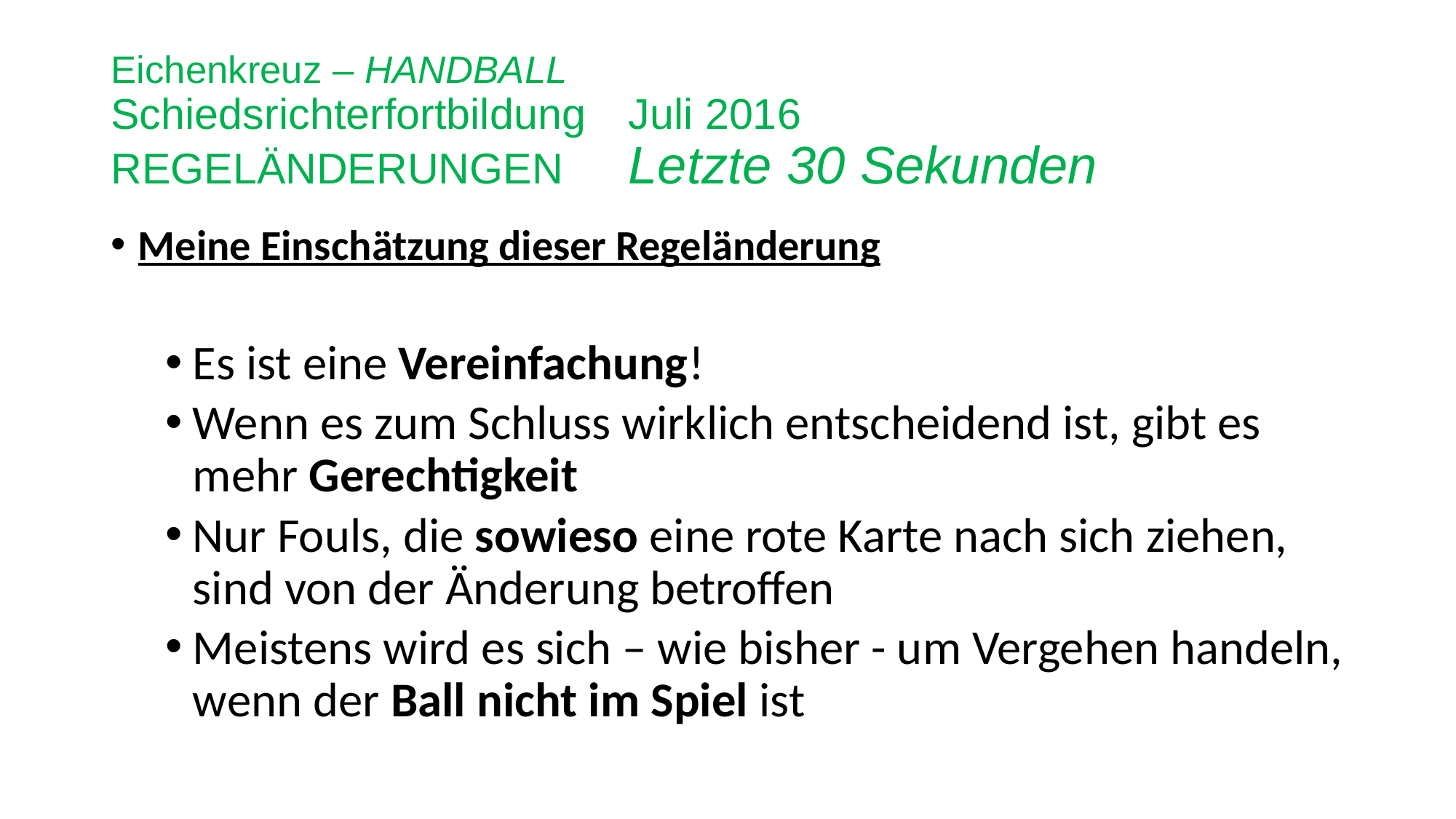

# Eichenkreuz – HANDBALL Schiedsrichterfortbildung		Juli 2016 REGELÄNDERUNGEN     		Letzte 30 Sekunden
Meine Einschätzung dieser Regeländerung

Es ist eine Vereinfachung!
Wenn es zum Schluss wirklich entscheidend ist, gibt es mehr Gerechtigkeit
Nur Fouls, die sowieso eine rote Karte nach sich ziehen, sind von der Änderung betroffen
Meistens wird es sich – wie bisher - um Vergehen handeln, wenn der Ball nicht im Spiel ist